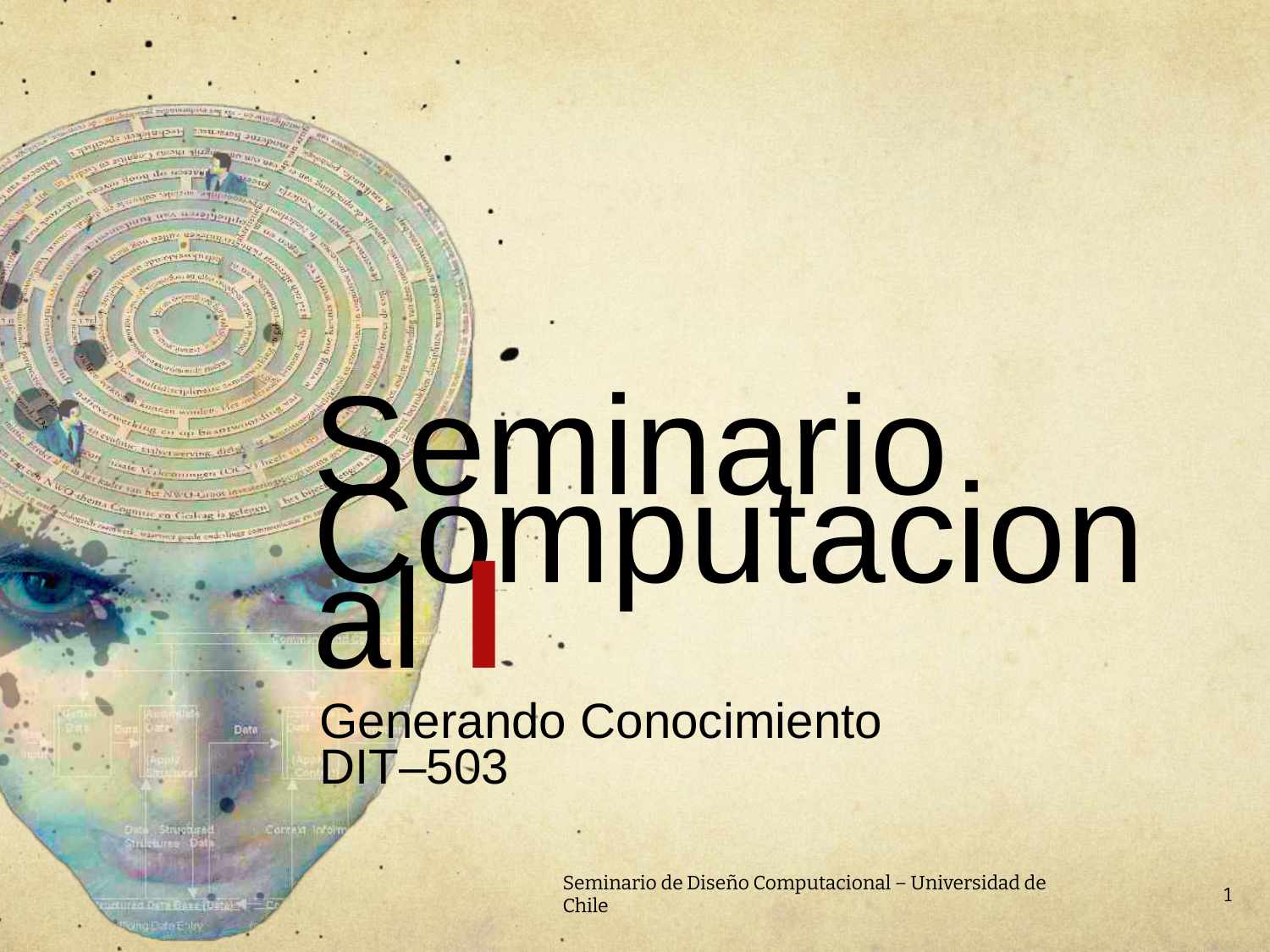

# Seminario Computacional I
Generando Conocimiento
DIT–503
Seminario de Diseño Computacional – Universidad de Chile
1